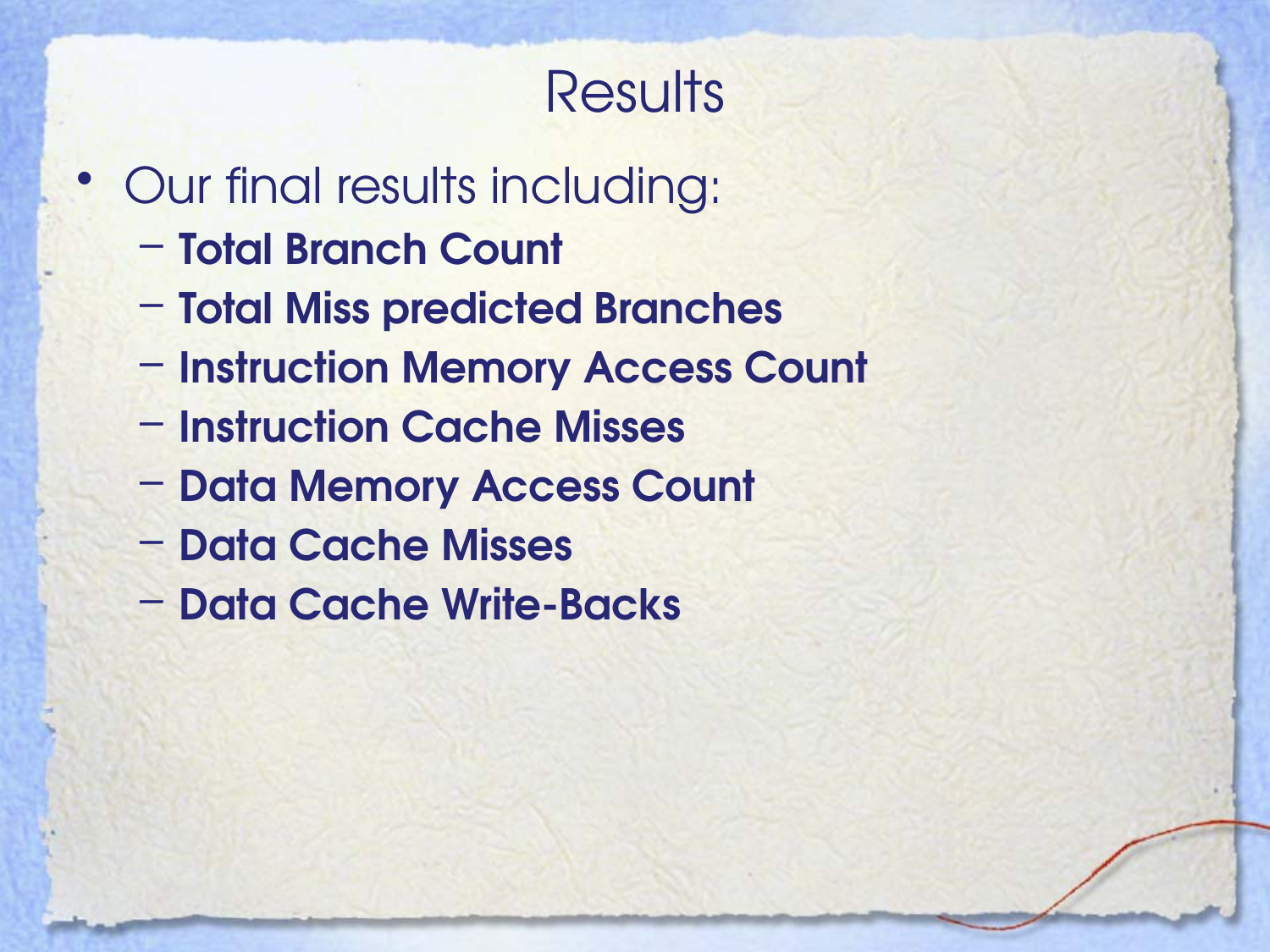

# Results
Our final results including:
Total Branch Count
Total Miss predicted Branches
Instruction Memory Access Count
Instruction Cache Misses
Data Memory Access Count
Data Cache Misses
Data Cache Write-Backs